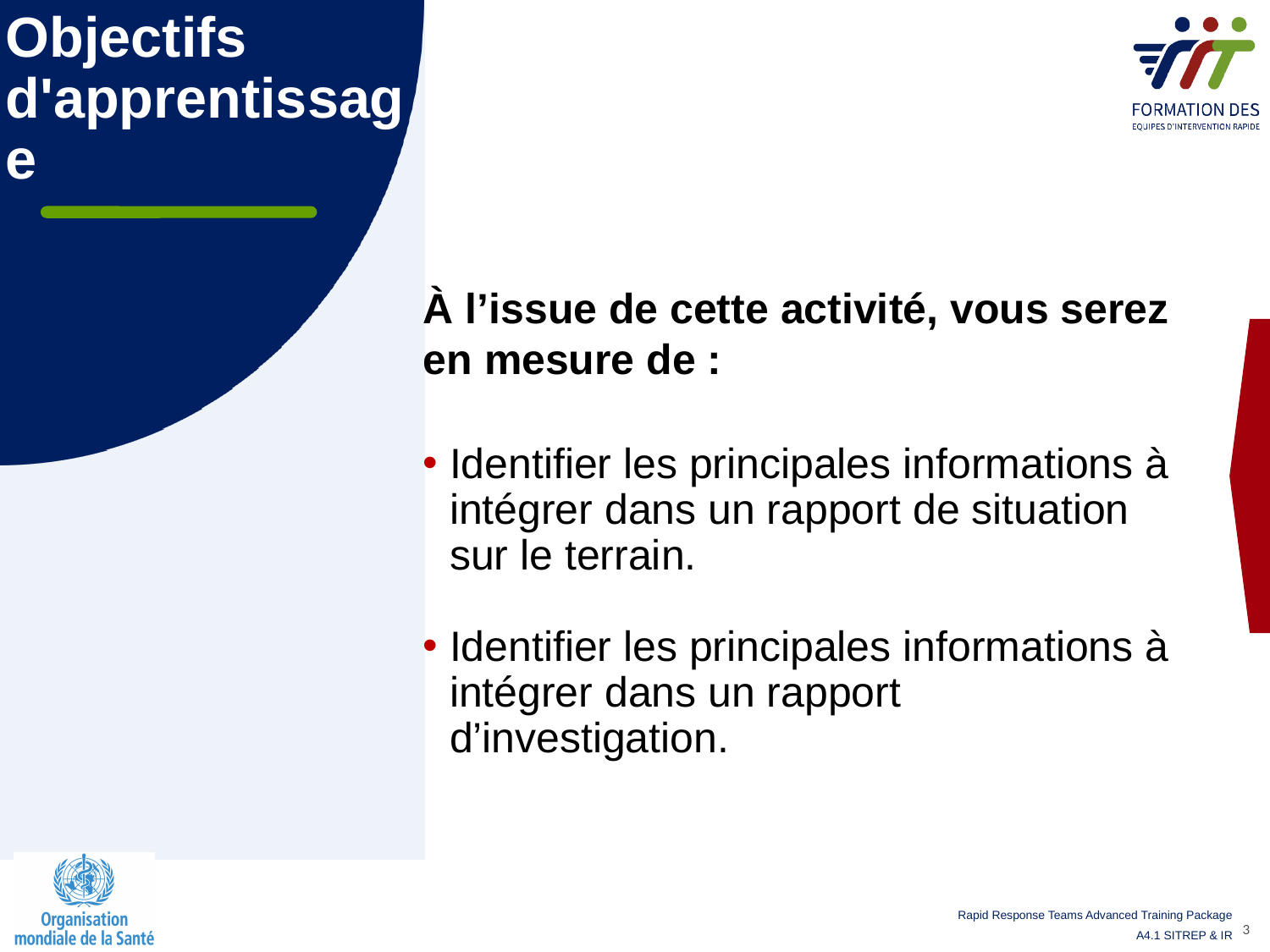

# Objectifs d'apprentissage
À l’issue de cette activité, vous serez en mesure de :

Identifier les principales informations à intégrer dans un rapport de situation sur le terrain.

Identifier les principales informations à intégrer dans un rapport d’investigation.
3